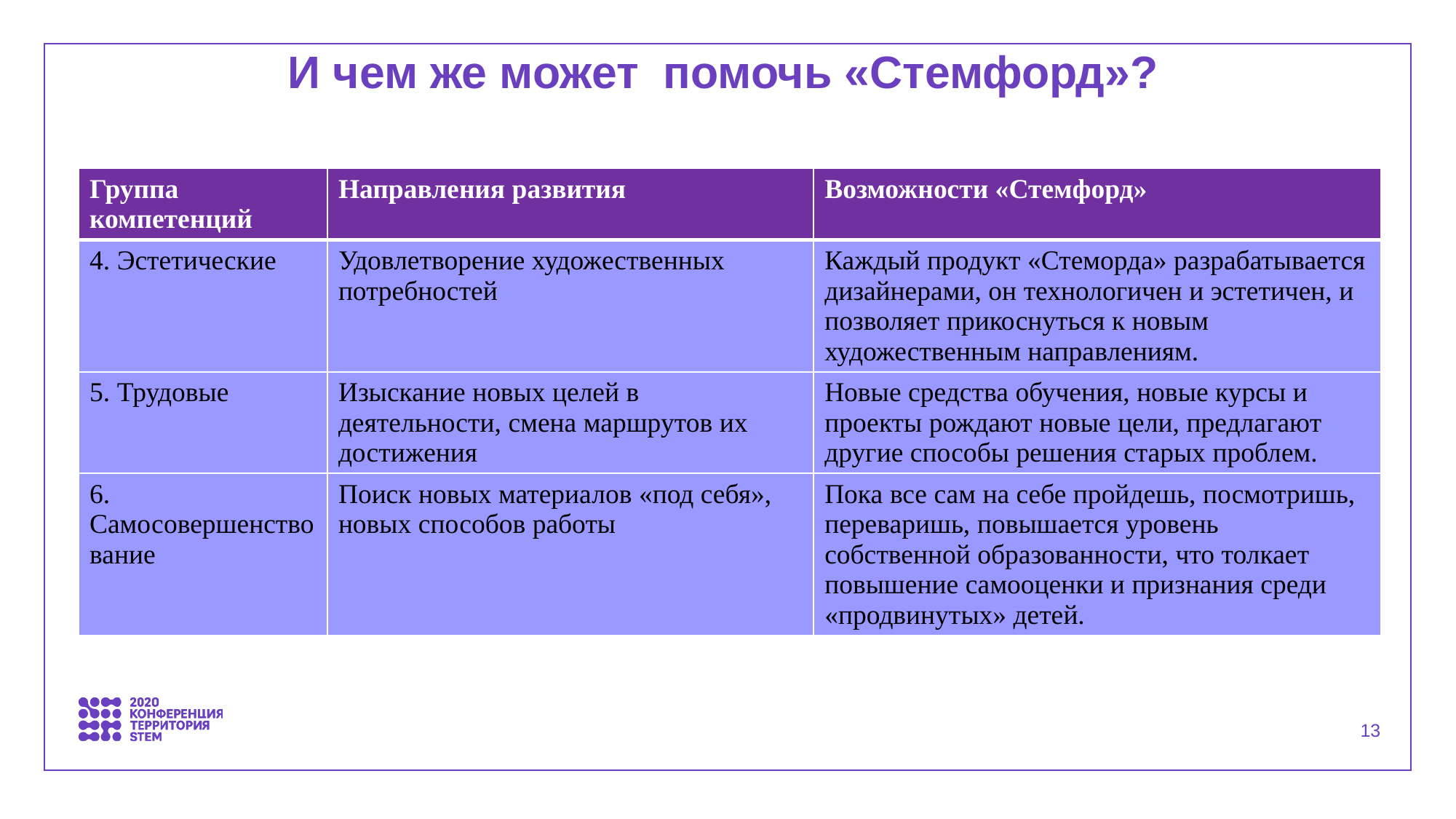

# И чем же может  помочь «Стемфорд»?
| Группа компетенций | Направления развития | Возможности «Стемфорд» |
| --- | --- | --- |
| 4. Эстетические | Удовлетворение художественных потребностей | Каждый продукт «Стеморда» разрабатывается дизайнерами, он технологичен и эстетичен, и позволяет прикоснуться к новым художественным направлениям. |
| 5. Трудовые | Изыскание новых целей в деятельности, смена маршрутов их достижения | Новые средства обучения, новые курсы и проекты рождают новые цели, предлагают другие способы решения старых проблем. |
| 6. Самосовершенствование | Поиск новых материалов «под себя», новых способов работы | Пока все сам на себе пройдешь, посмотришь, переваришь, повышается уровень собственной образованности, что толкает повышение самооценки и признания среди «продвинутых» детей. |
13